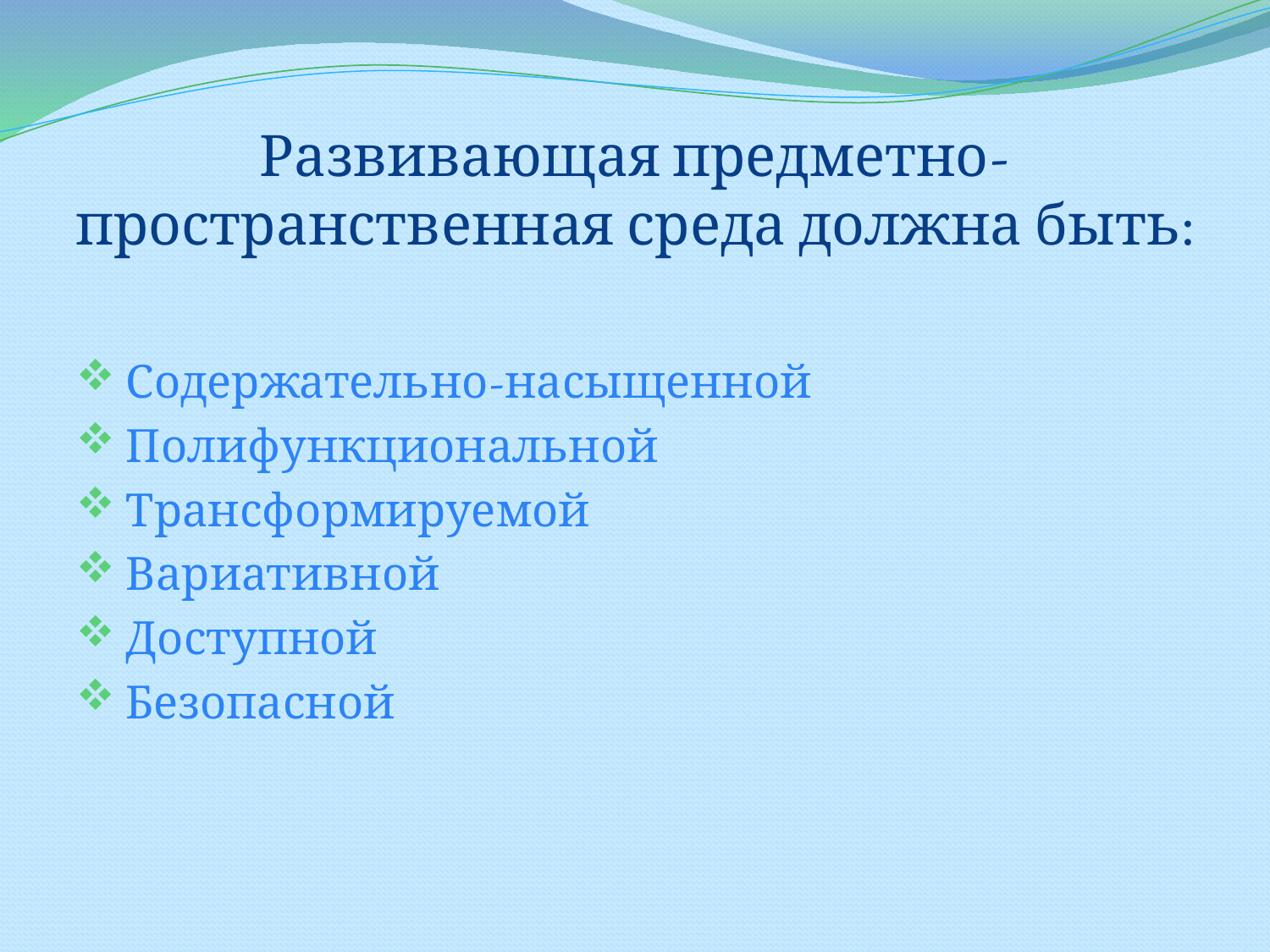

# Развивающая предметно-пространственная среда должна быть:
 Содержательно-насыщенной
 Полифункциональной
 Трансформируемой
 Вариативной
 Доступной
 Безопасной